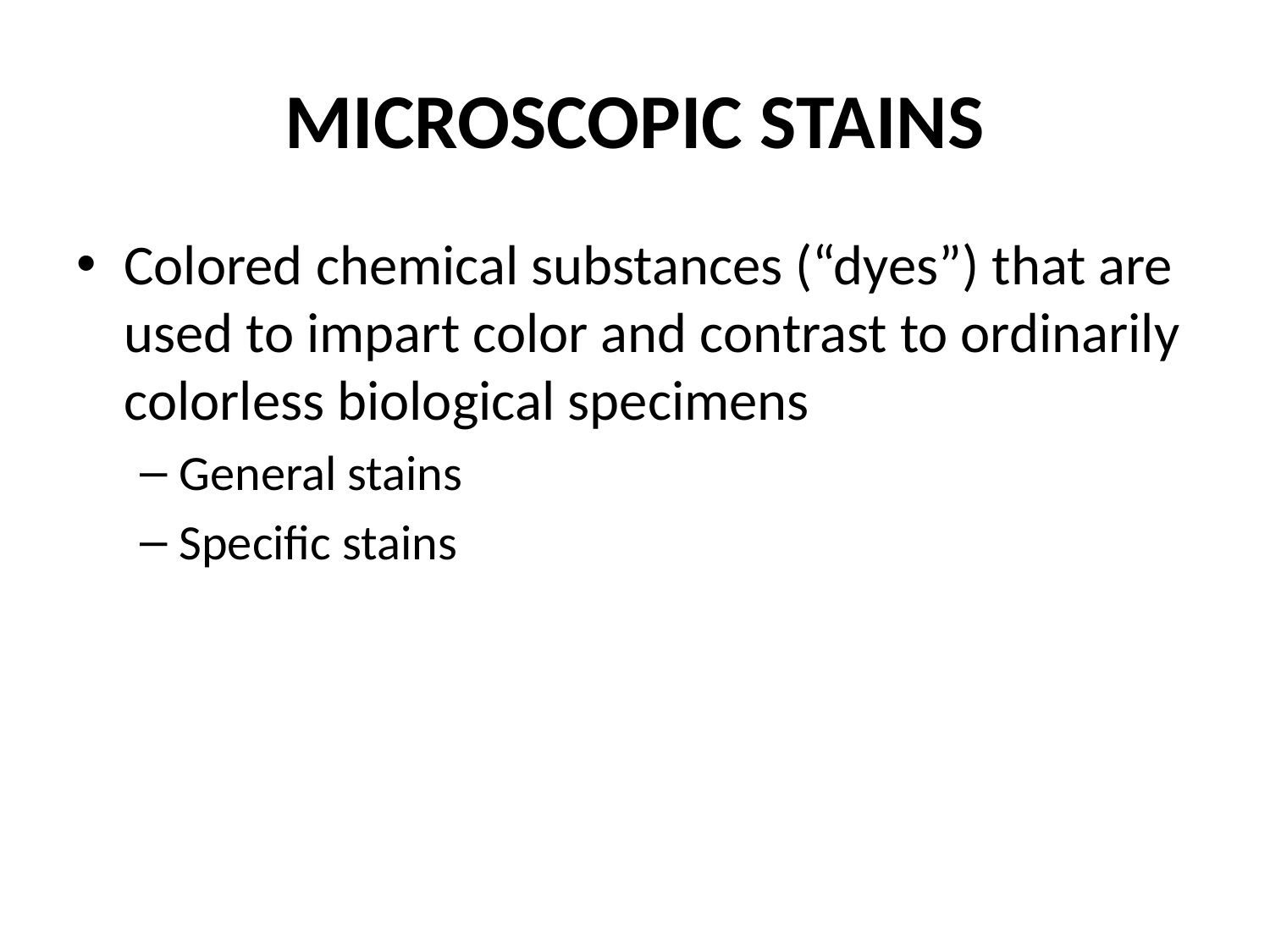

# MICROSCOPIC STAINS
Colored chemical substances (“dyes”) that are used to impart color and contrast to ordinarily colorless biological specimens
General stains
Specific stains